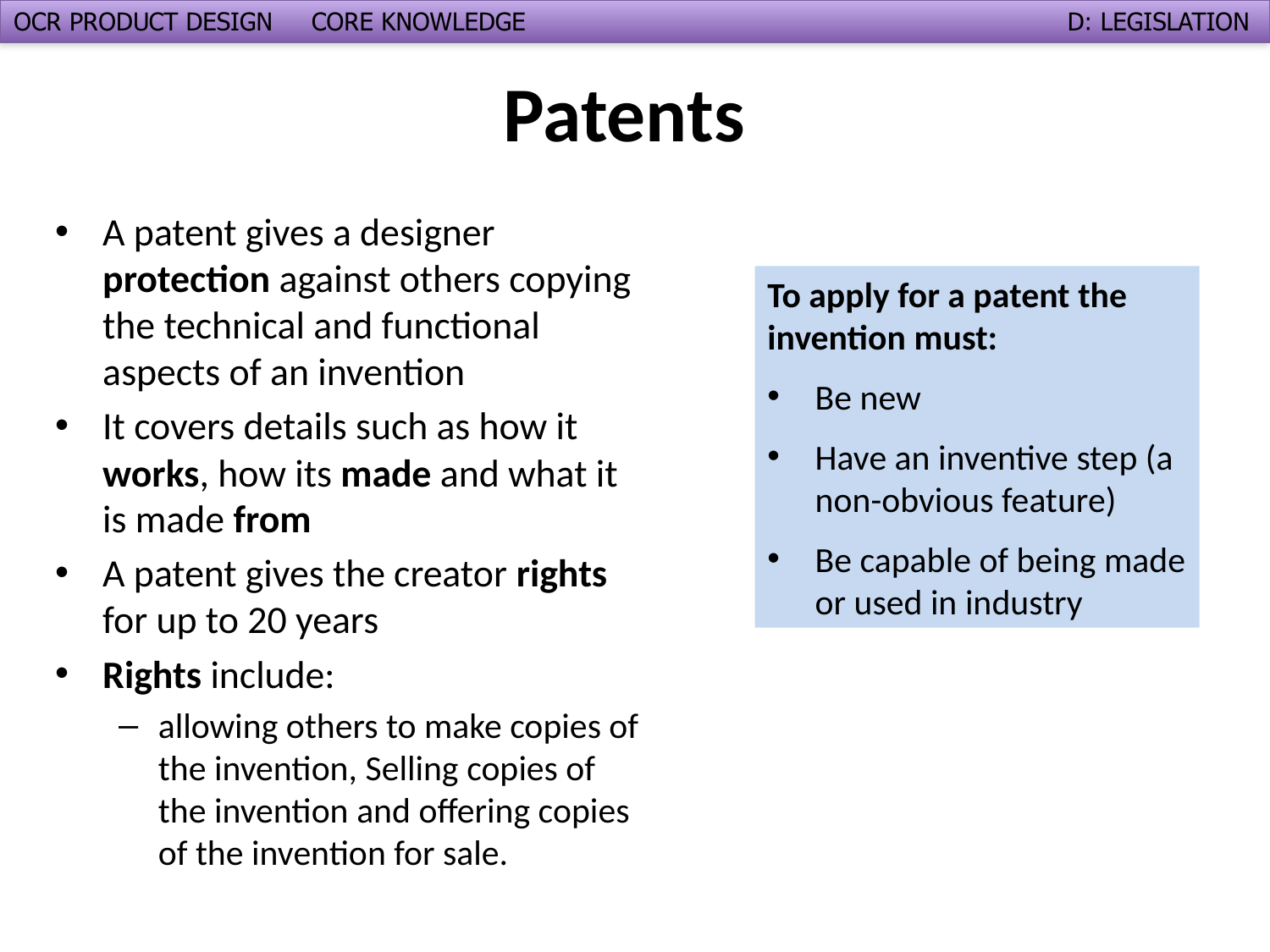

# Patents
A patent gives a designer protection against others copying the technical and functional aspects of an invention
It covers details such as how it works, how its made and what it is made from
A patent gives the creator rights for up to 20 years
Rights include:
allowing others to make copies of the invention, Selling copies of the invention and offering copies of the invention for sale.
To apply for a patent the invention must:
Be new
Have an inventive step (a non-obvious feature)
Be capable of being made or used in industry